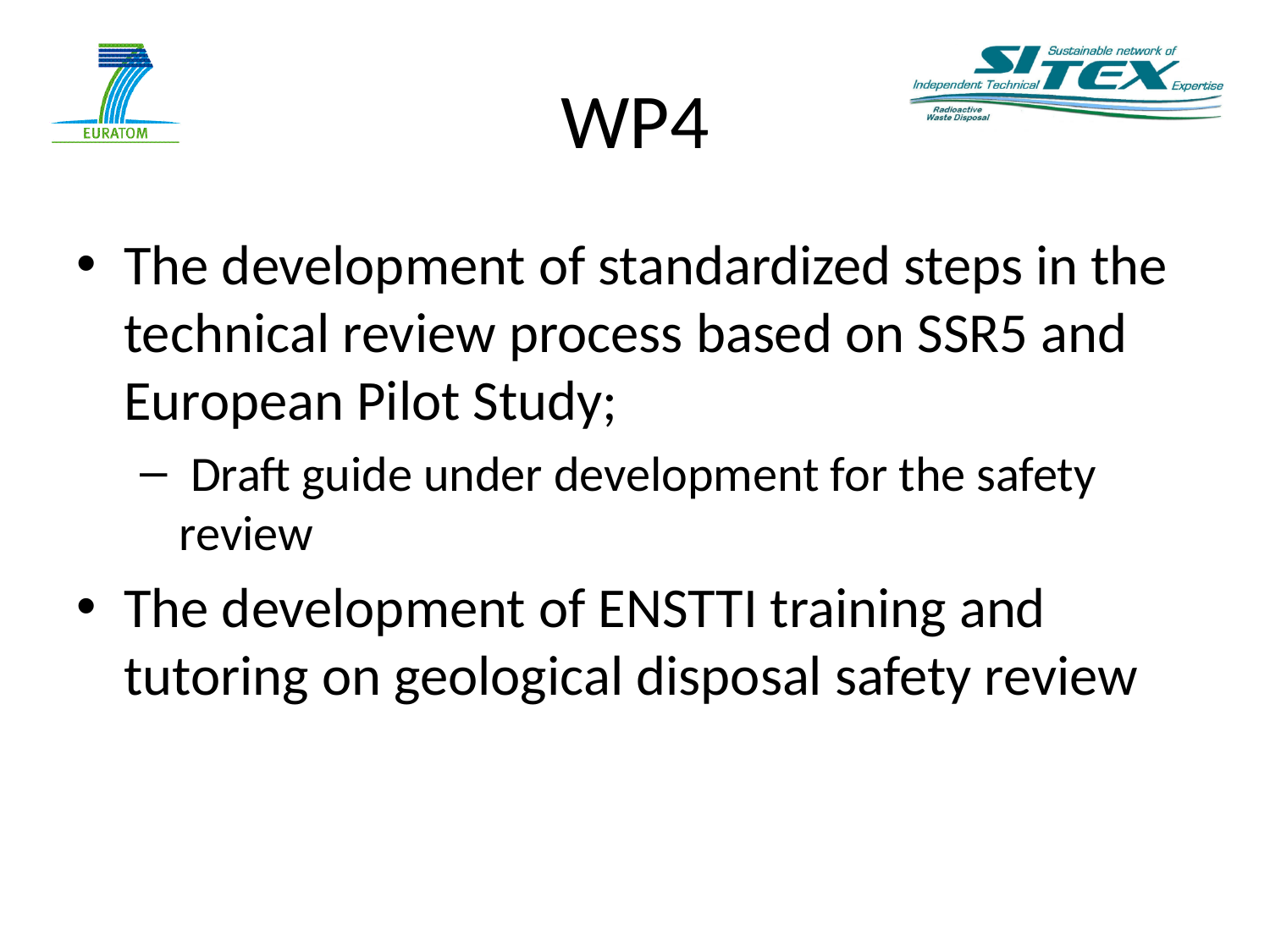

# WP4
The development of standardized steps in the technical review process based on SSR5 and European Pilot Study;
 Draft guide under development for the safety review
The development of ENSTTI training and tutoring on geological disposal safety review